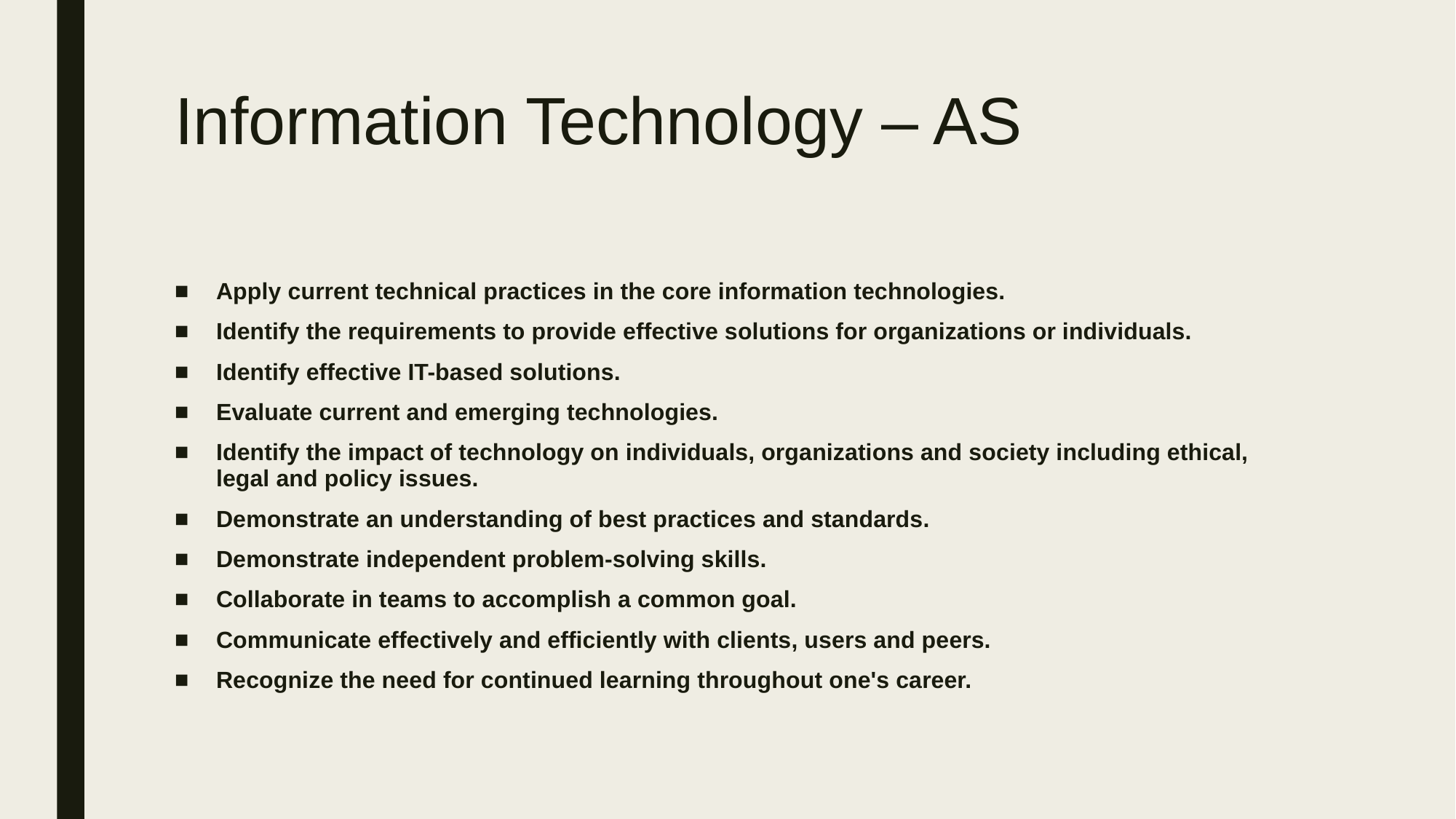

# Information Technology – AS
Apply current technical practices in the core information technologies.
Identify the requirements to provide effective solutions for organizations or individuals.
Identify effective IT-based solutions.
Evaluate current and emerging technologies.
Identify the impact of technology on individuals, organizations and society including ethical, legal and policy issues.
Demonstrate an understanding of best practices and standards.
Demonstrate independent problem-solving skills.
Collaborate in teams to accomplish a common goal.
Communicate effectively and efficiently with clients, users and peers.
Recognize the need for continued learning throughout one's career.